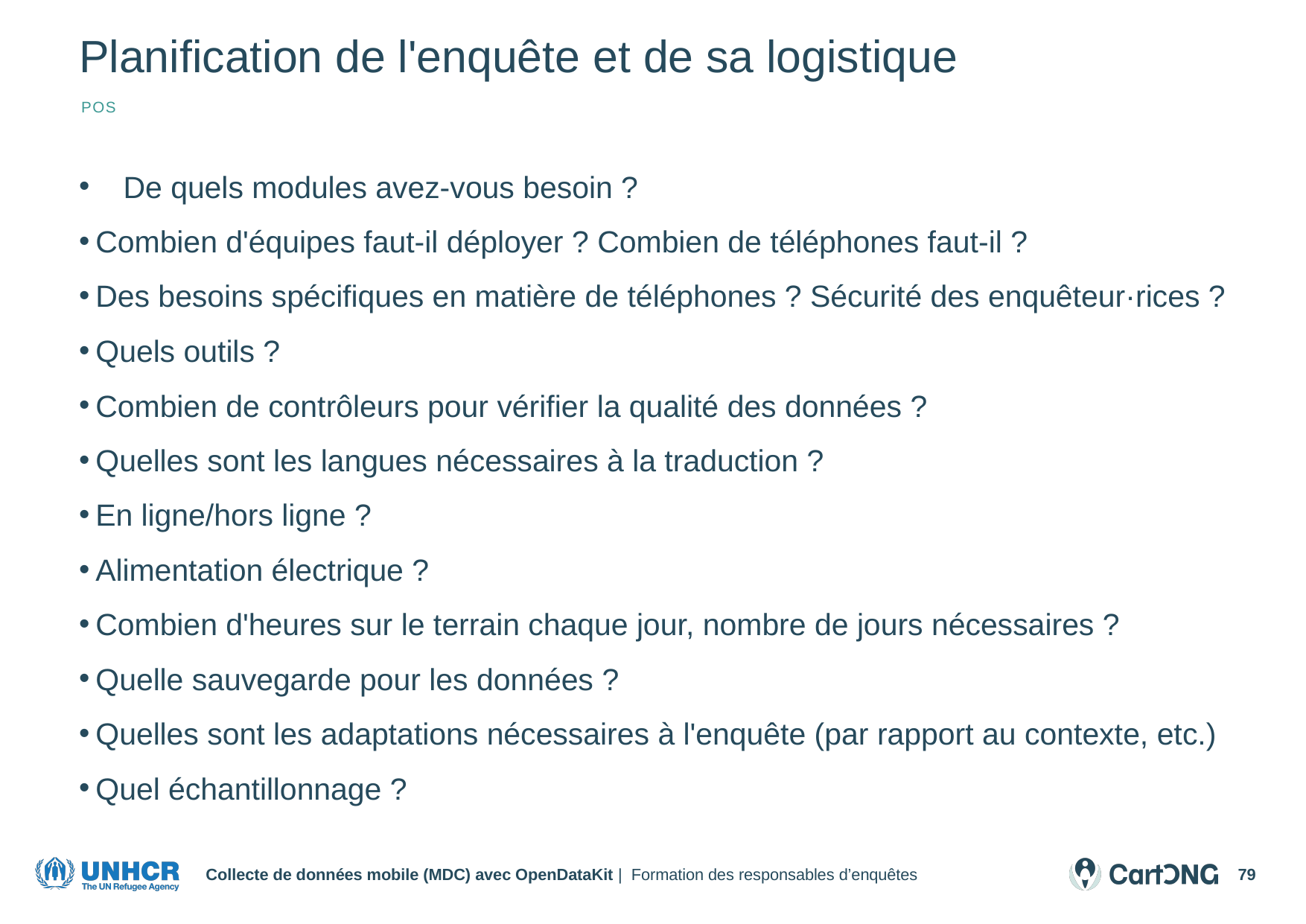

# Planification de l'enquête et de sa logistique
POS
De quels modules avez-vous besoin ?
Combien d'équipes faut-il déployer ? Combien de téléphones faut-il ?
Des besoins spécifiques en matière de téléphones ? Sécurité des enquêteur·rices ?
Quels outils ?
Combien de contrôleurs pour vérifier la qualité des données ?
Quelles sont les langues nécessaires à la traduction ?
En ligne/hors ligne ?
Alimentation électrique ?
Combien d'heures sur le terrain chaque jour, nombre de jours nécessaires ?
Quelle sauvegarde pour les données ?
Quelles sont les adaptations nécessaires à l'enquête (par rapport au contexte, etc.)
Quel échantillonnage ?
Collecte de données mobile (MDC) avec OpenDataKit |  Formation des responsables d’enquêtes
79